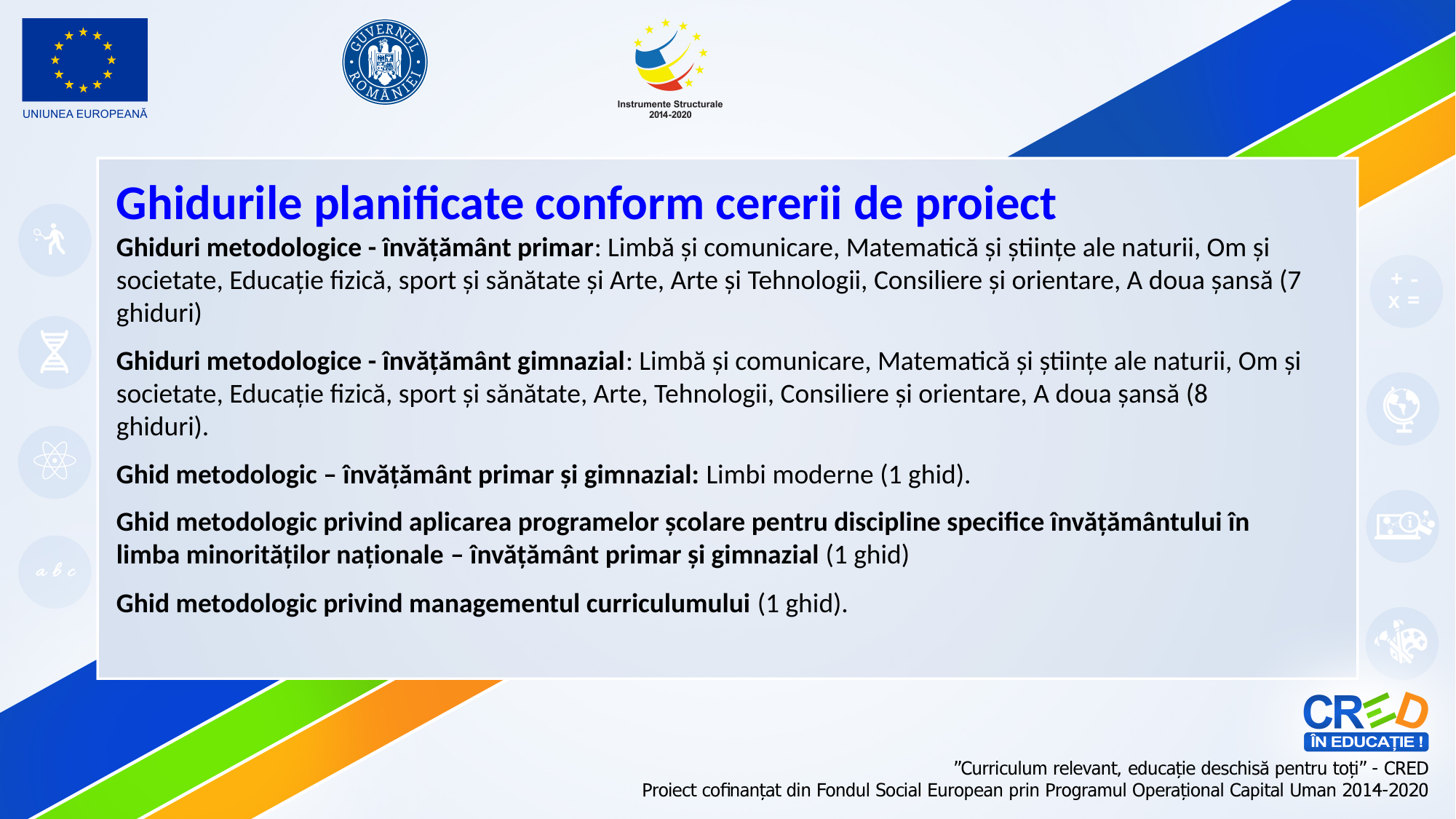

Ghidurile planificate conform cererii de proiect
Ghiduri metodologice - învățământ primar: Limbă și comunicare, Matematică și științe ale naturii, Om și societate, Educație fizică, sport și sănătate și Arte, Arte și Tehnologii, Consiliere și orientare, A doua șansă (7 ghiduri)
Ghiduri metodologice - învățământ gimnazial: Limbă și comunicare, Matematică și științe ale naturii, Om și societate, Educație fizică, sport și sănătate, Arte, Tehnologii, Consiliere și orientare, A doua șansă (8 ghiduri).
Ghid metodologic – învățământ primar și gimnazial: Limbi moderne (1 ghid).
Ghid metodologic privind aplicarea programelor școlare pentru discipline specifice învățământului în limba minorităților naționale – învățământ primar și gimnazial (1 ghid)
Ghid metodologic privind managementul curriculumului (1 ghid).
”Curriculum relevant, educație deschisă pentru toți” - CRED
Proiect cofinanțat din Fondul Social European prin Programul Operațional Capital Uman 2014-2020